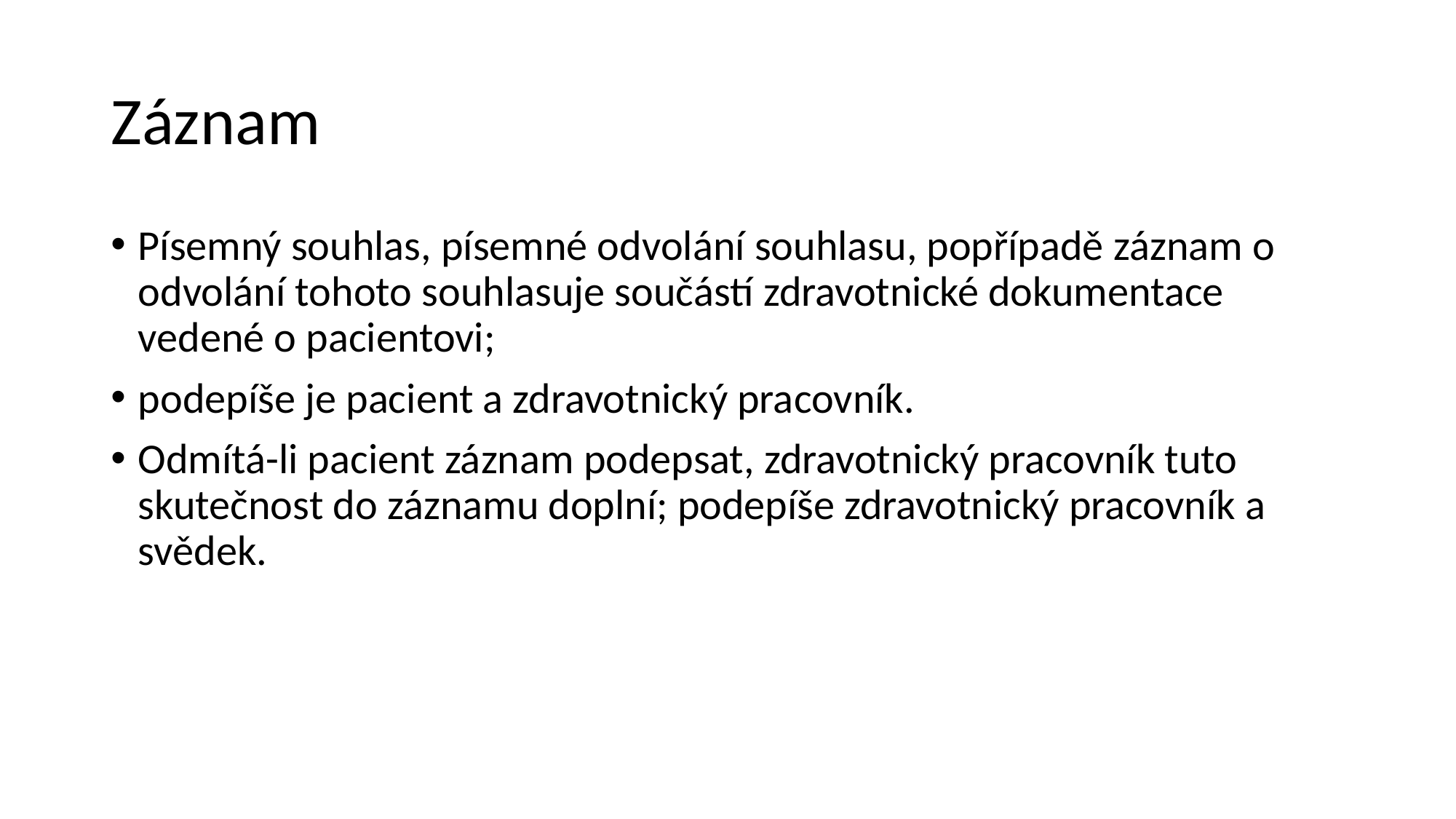

# Záznam
Písemný souhlas, písemné odvolání souhlasu, popřípadě záznam o odvolání tohoto souhlasuje součástí zdravotnické dokumentace vedené o pacientovi;
podepíše je pacient a zdravotnický pracovník.
Odmítá-li pacient záznam podepsat, zdravotnický pracovník tuto skutečnost do záznamu doplní; podepíše zdravotnický pracovník a svědek.